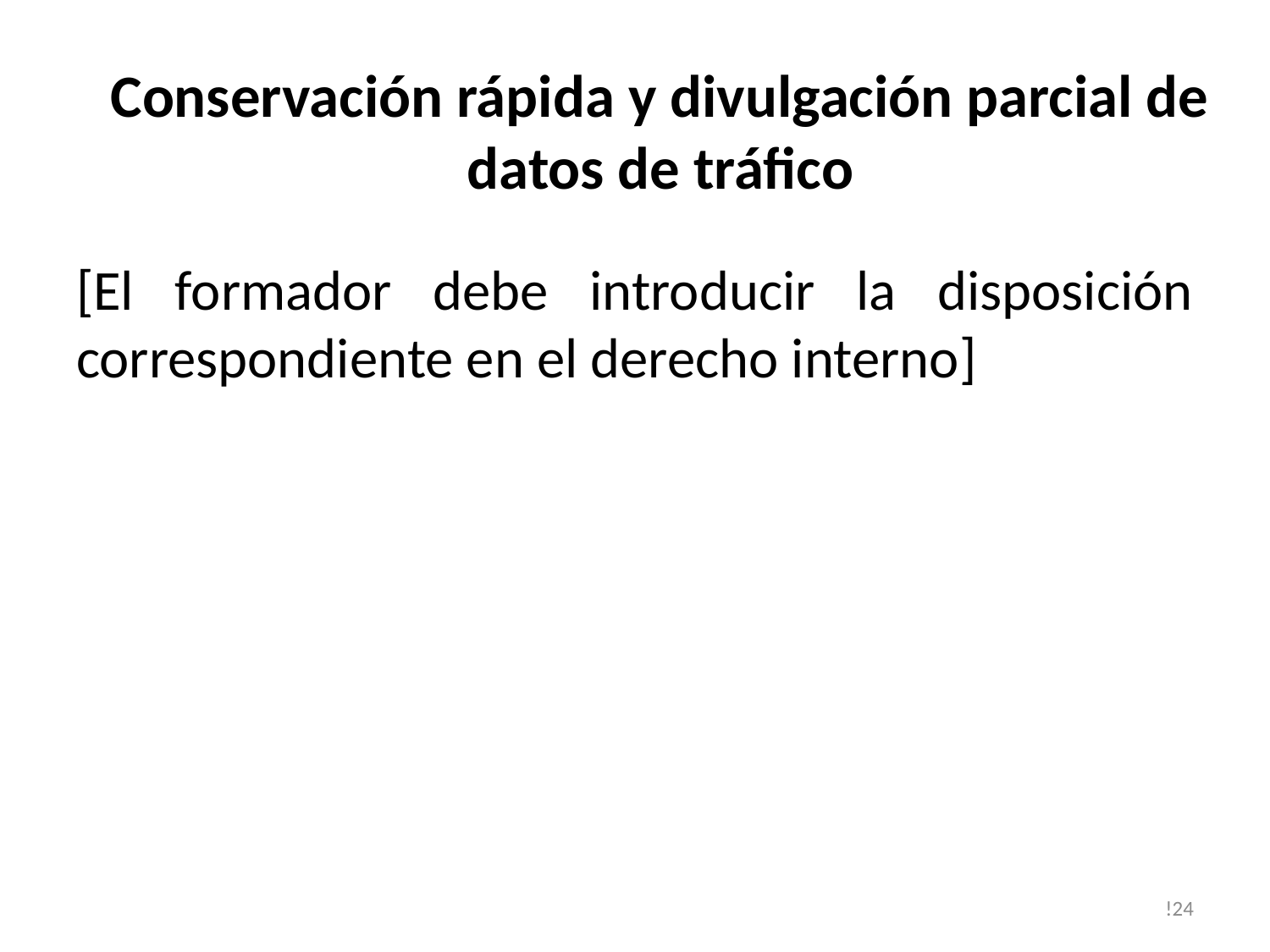

# Conservación rápida y divulgación parcial de datos de tráfico
[El formador debe introducir la disposición correspondiente en el derecho interno]
!24